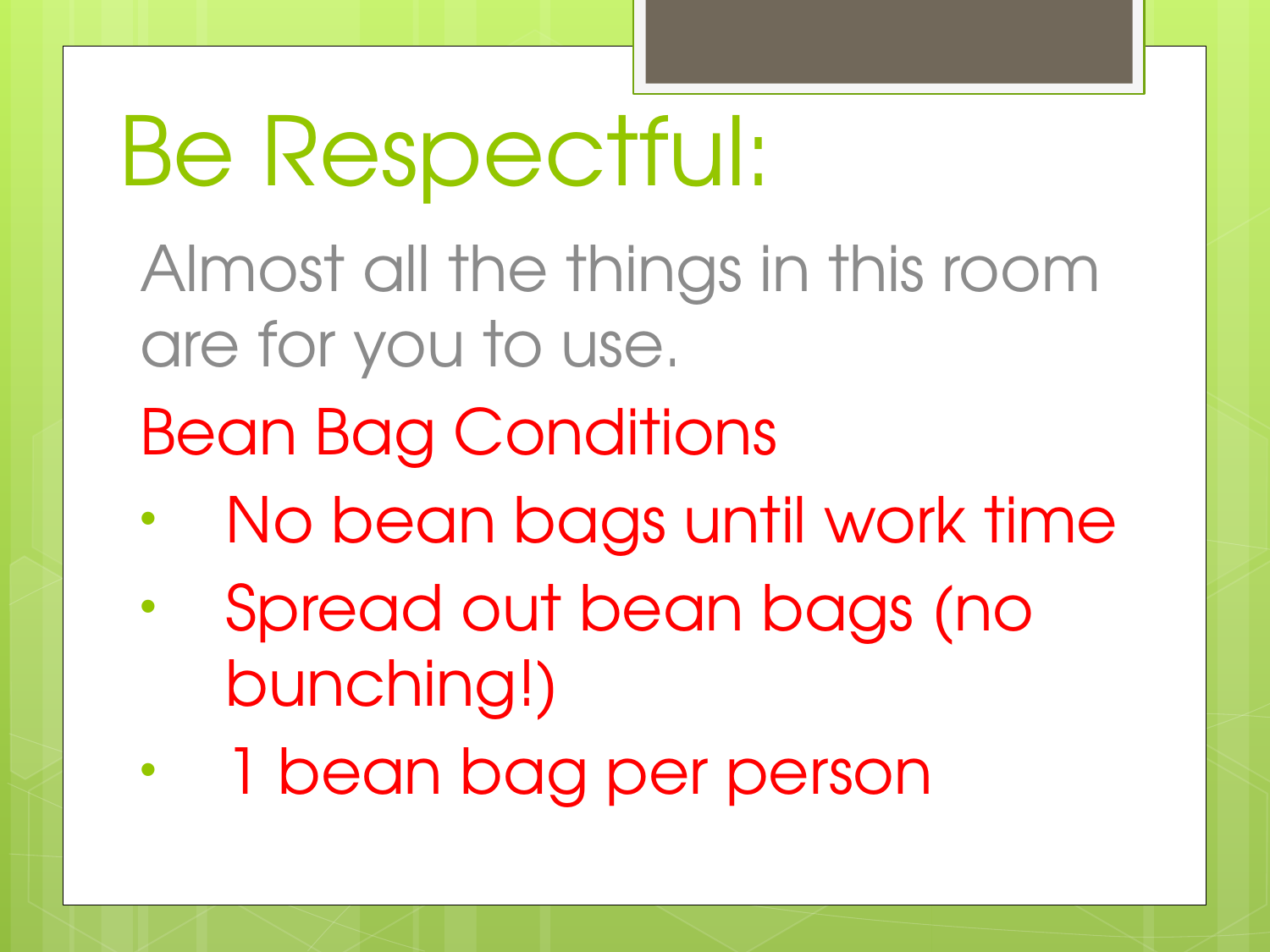

# Be Respectful:
Almost all the things in this room are for you to use.
Bean Bag Conditions
No bean bags until work time
Spread out bean bags (no bunching!)
1 bean bag per person